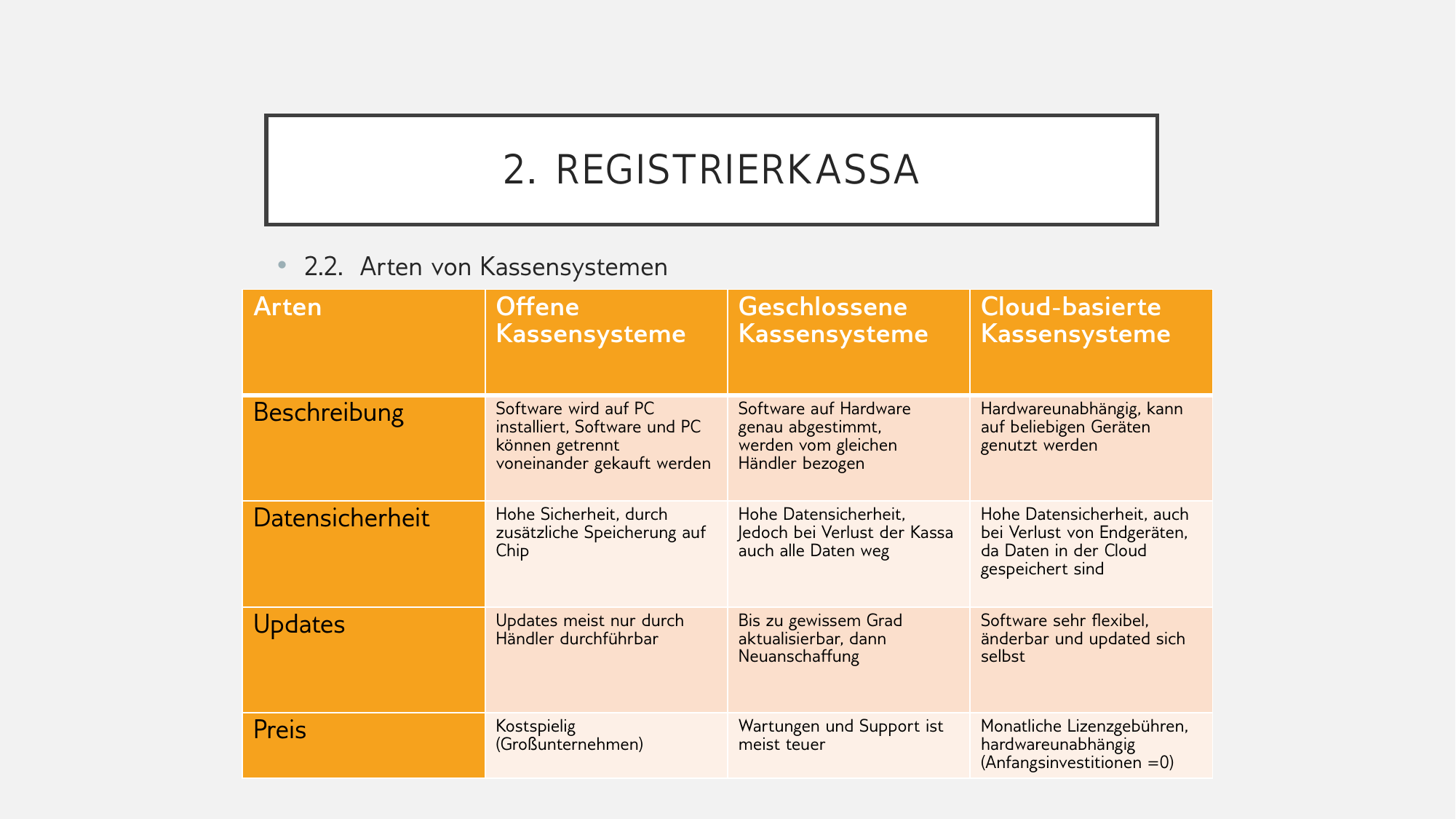

# 2. RegistrierKassa
2.2.  Arten von Kassensystemen
| Arten | Offene Kassensysteme | Geschlossene Kassensysteme | Cloud-basierte Kassensysteme |
| --- | --- | --- | --- |
| Beschreibung | Software wird auf PC installiert, Software und PC können getrennt voneinander gekauft werden | Software auf Hardware genau abgestimmt, werden vom gleichen Händler bezogen | Hardwareunabhängig, kann auf beliebigen Geräten genutzt werden |
| Datensicherheit | Hohe Sicherheit, durch zusätzliche Speicherung auf Chip | Hohe Datensicherheit, Jedoch bei Verlust der Kassa auch alle Daten weg | Hohe Datensicherheit, auch bei Verlust von Endgeräten, da Daten in der Cloud gespeichert sind |
| Updates | Updates meist nur durch Händler durchführbar | Bis zu gewissem Grad aktualisierbar, dann Neuanschaffung | Software sehr flexibel, änderbar und updated sich selbst |
| Preis | Kostspielig (Großunternehmen) | Wartungen und Support ist meist teuer | Monatliche Lizenzgebühren, hardwareunabhängig (Anfangsinvestitionen =0) |